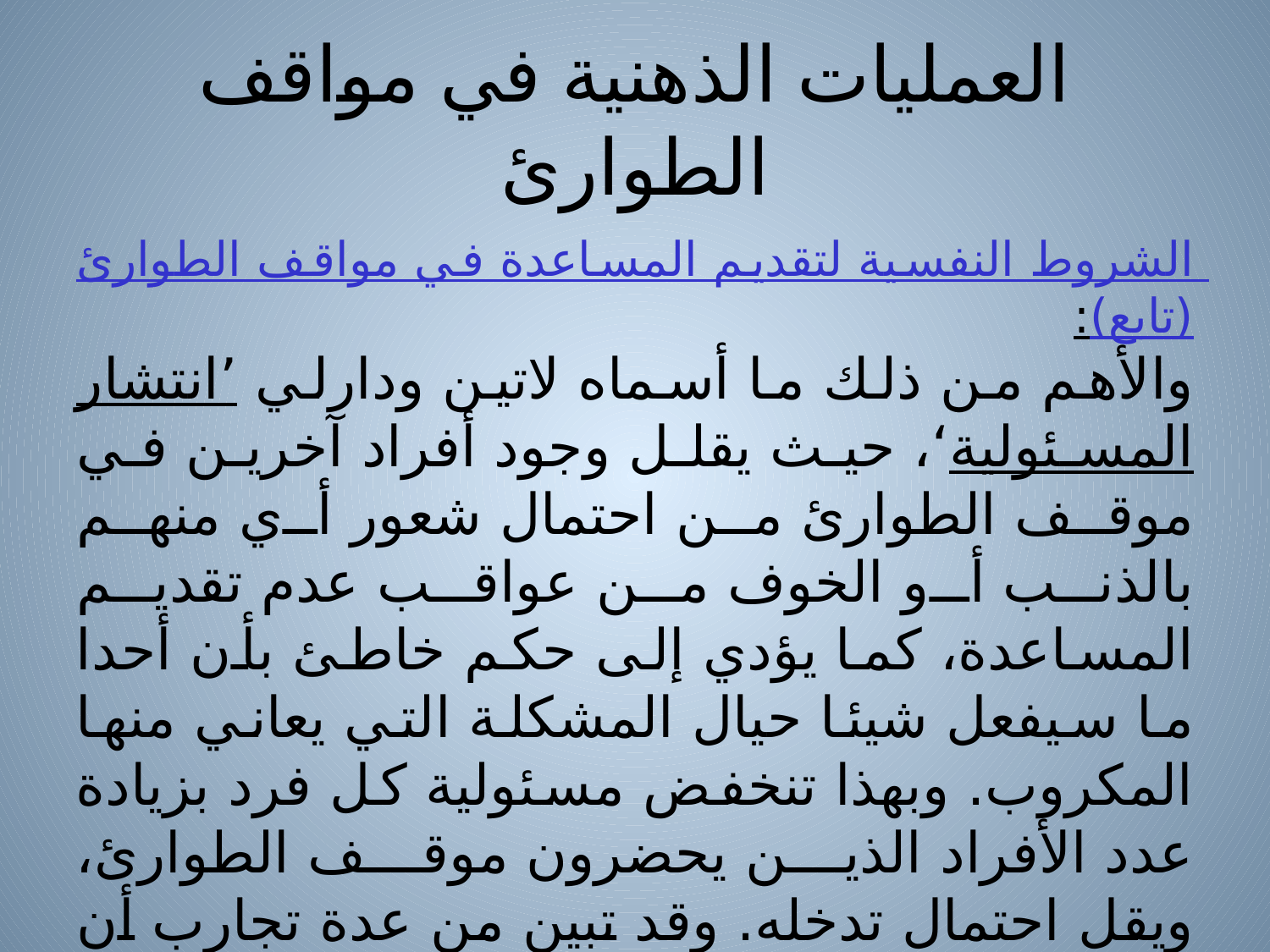

# العمليات الذهنية في مواقف الطوارئ
الشروط النفسية لتقديم المساعدة في مواقف الطوارئ (تابع):
والأهم من ذلك ما أسماه لاتين ودارلي ’انتشار المسئولية‘، حيث يقلل وجود أفراد آخرين في موقف الطوارئ من احتمال شعور أي منهم بالذنب أو الخوف من عواقب عدم تقديم المساعدة، كما يؤدي إلى حكم خاطئ بأن أحدا ما سيفعل شيئا حيال المشكلة التي يعاني منها المكروب. وبهذا تنخفض مسئولية كل فرد بزيادة عدد الأفراد الذين يحضرون موقف الطوارئ، ويقل احتمال تدخله. وقد تبين من عدة تجارب أن وجود الآخرين يقلل بالفعل من احتمال تدخل الفرد للمساعدة في مواقف الطوارئ. بينما عدما يكون الفرد بمفرده فإن تدخله لتقديم المساعدة أعلى بكثير  عندما يكون مع مجموعة من الأفراد,